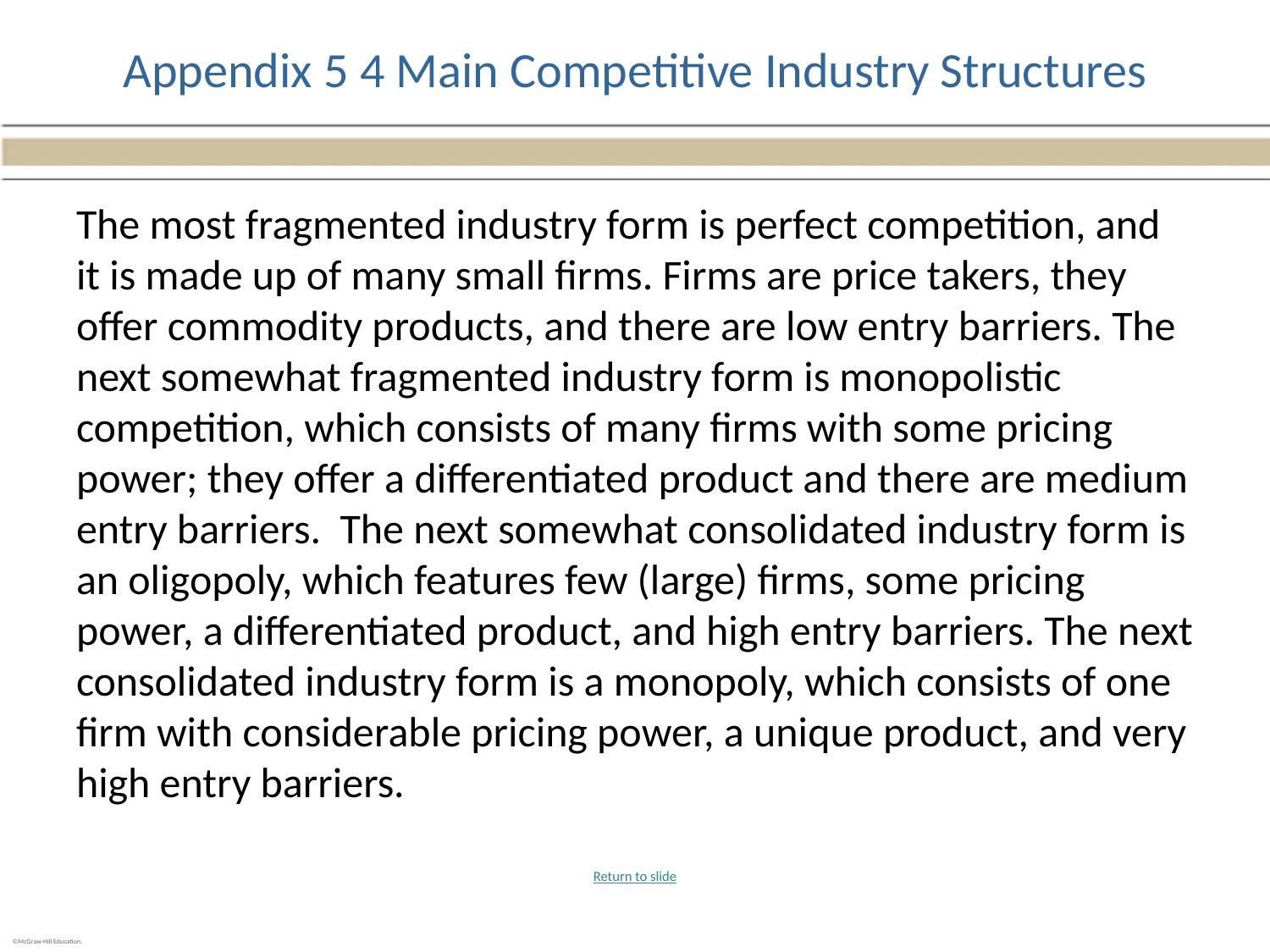

# Appendix 5 4 Main Competitive Industry Structures
The most fragmented industry form is perfect competition, and it is made up of many small firms. Firms are price takers, they offer commodity products, and there are low entry barriers. The next somewhat fragmented industry form is monopolistic competition, which consists of many firms with some pricing power; they offer a differentiated product and there are medium entry barriers.  The next somewhat consolidated industry form is an oligopoly, which features few (large) firms, some pricing power, a differentiated product, and high entry barriers. The next consolidated industry form is a monopoly, which consists of one firm with considerable pricing power, a unique product, and very high entry barriers.
Return to slide